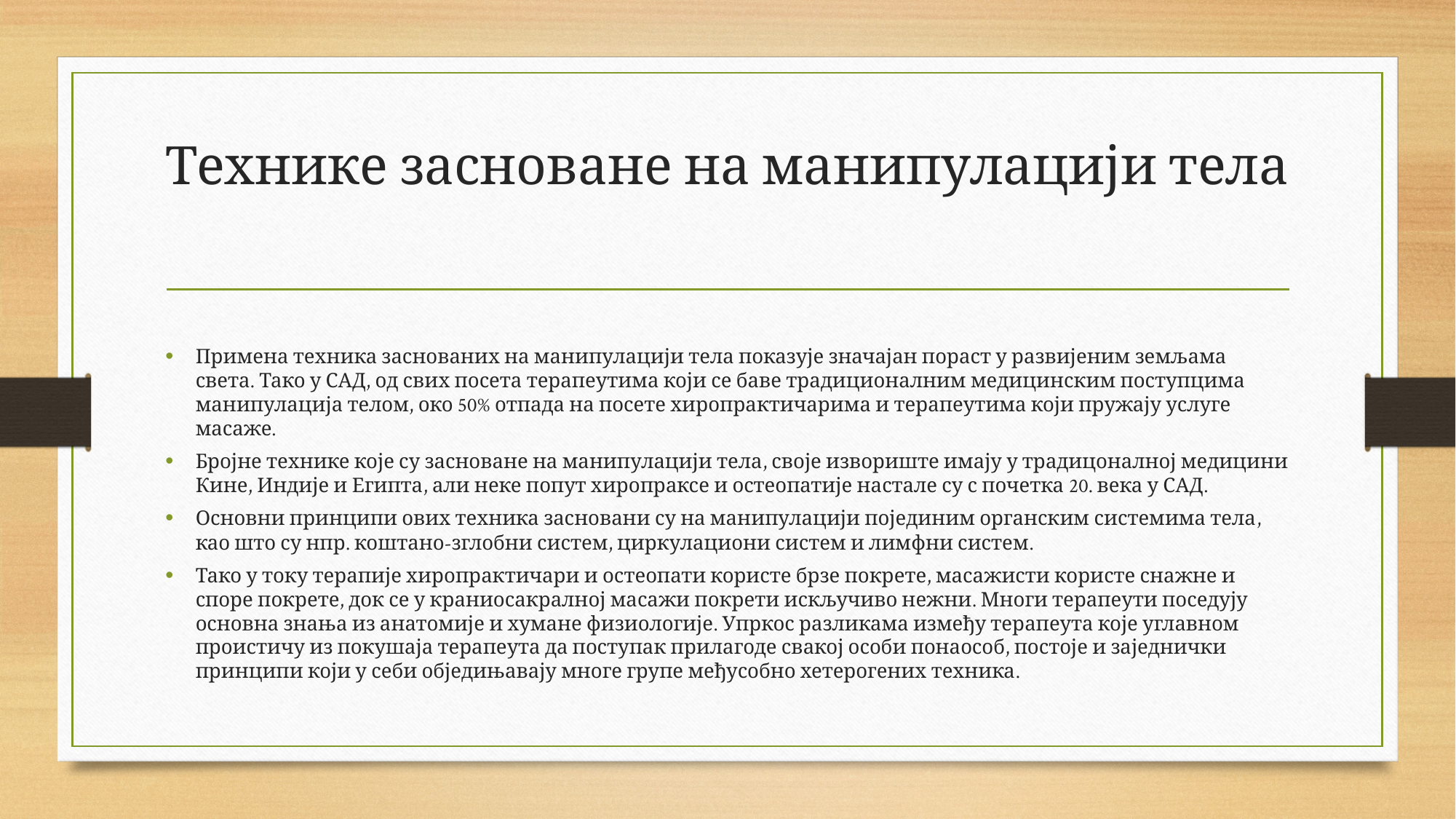

# Технике засноване на манипулацији тела

Примена техника заснованих на манипулацији тела показује значајан пораст у развијеним земљама света. Тако у САД, од свих посета терапеутима који се баве традиционалним медицинским поступцима манипулација телом, око 50% отпада на посете хиропрактичарима и терапеутима који пружају услуге масаже.
Бројне технике које су засноване на манипулацији тела, своје извориште имају у традицоналној медицини Кине, Индије и Египта, али неке попут хиропраксе и остеопатије настале су с почетка 20. века у САД.
Основни принципи ових техника засновани су на манипулацији појединим органским системима тела, као што су нпр. коштано-зглобни систем, циркулациони систем и лимфни систем.
Тако у току терапије хиропрактичари и остеопати користе брзе покрете, масажисти користе снажне и споре покрете, док се у краниосакралној масажи покрети искључиво нежни. Многи терапеути поседују основна знања из анатомије и хумане физиологије. Упркос разликама између терапеута које углавном проистичу из покушаја терапеута да поступак прилагоде свакој особи понаособ, постоје и заједнички принципи који у себи обједињавају многе групе међусобно хетерогених техника.